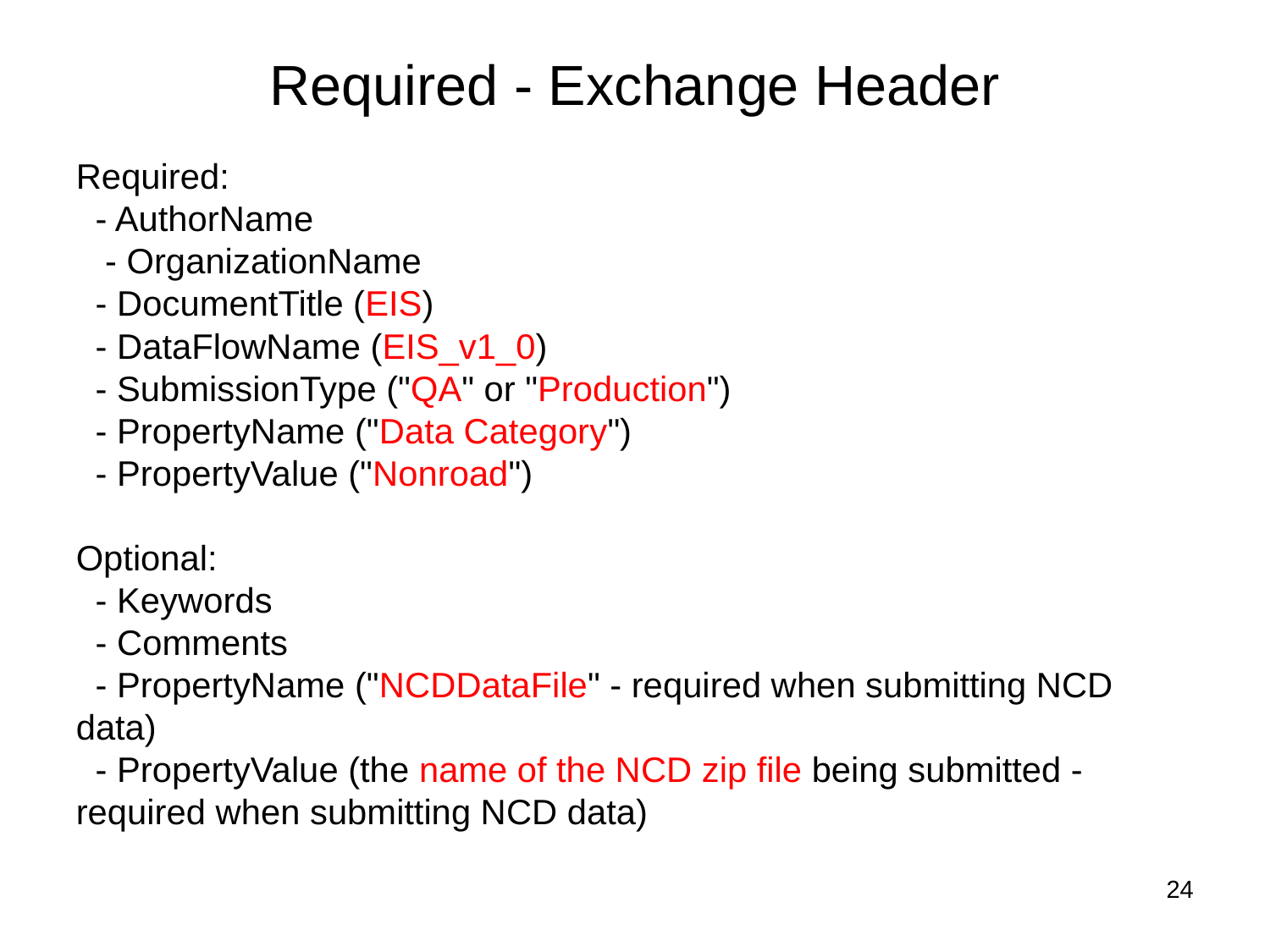

Required - Exchange Header
Required:
  - AuthorName
   - OrganizationName
  - DocumentTitle (EIS)
  - DataFlowName (EIS_v1_0)
  - SubmissionType ("QA" or "Production")
  - PropertyName ("Data Category")
  - PropertyValue ("Nonroad")

Optional:
  - Keywords
  - Comments
  - PropertyName ("NCDDataFile" - required when submitting NCD data)
  - PropertyValue (the name of the NCD zip file being submitted - required when submitting NCD data)

24